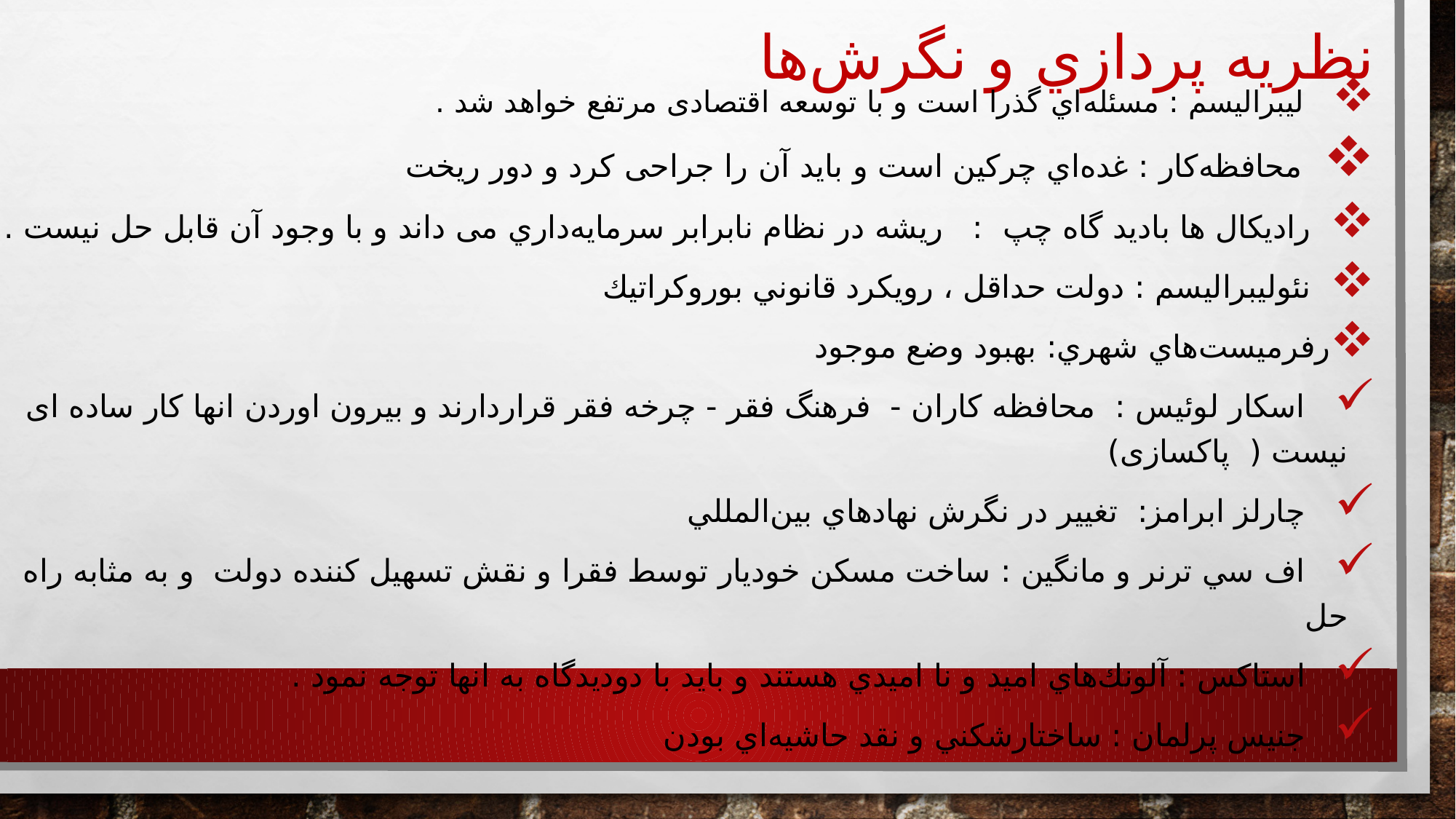

# نظريه پردازي و نگرش‌ها
   ليبراليسم : مسئله‌اي گذرا است و با توسعه اقتصادی مرتفع خواهد شد .
  محافظه‌كار : غده‌اي چركين است و باید آن را جراحی کرد و دور ریخت
  راديكال ها بادید گاه چپ  :   ريشه در نظام نابرابر سرمايه‌داري می داند و با وجود آن قابل حل نیست .
  نئوليبراليسم : دولت حداقل ، رويكرد قانوني بوروكراتيك
رفرميست‌هاي شهري: بهبود وضع موجود
   اسكار لوئيس :  محافظه کاران -  فرهنگ فقر - چرخه فقر قراردارند و بیرون اوردن انها کار ساده ای نیست (  پاکسازی)
   چارلز ابرامز:  تغيير در نگرش نهادهاي بين‌المللي
   اف سي ترنر و مانگين : ساخت مسکن خودیار توسط فقرا و نقش تسهیل کننده دولت  و به مثابه راه حل
   استاكس : آلونك‌هاي اميد و نا اميدي هستند و باید با دودیدگاه به انها توجه نمود .
   جنيس پرلمان : ساختارشكني و نقد حاشيه‌اي بودن